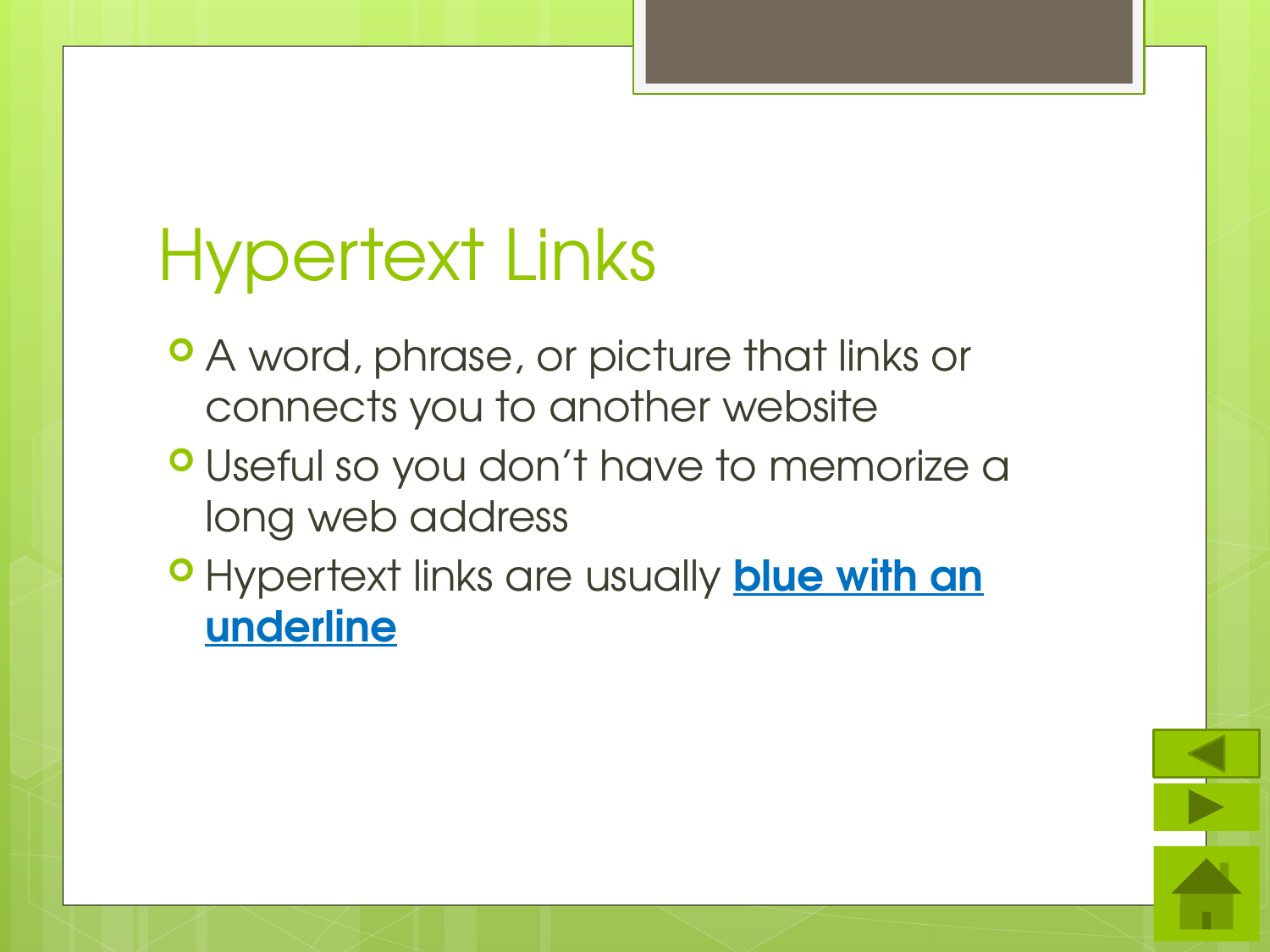

# Hypertext Links
A word, phrase, or picture that links or connects you to another website
Useful so you don’t have to memorize a long web address
Hypertext links are usually blue with an underline